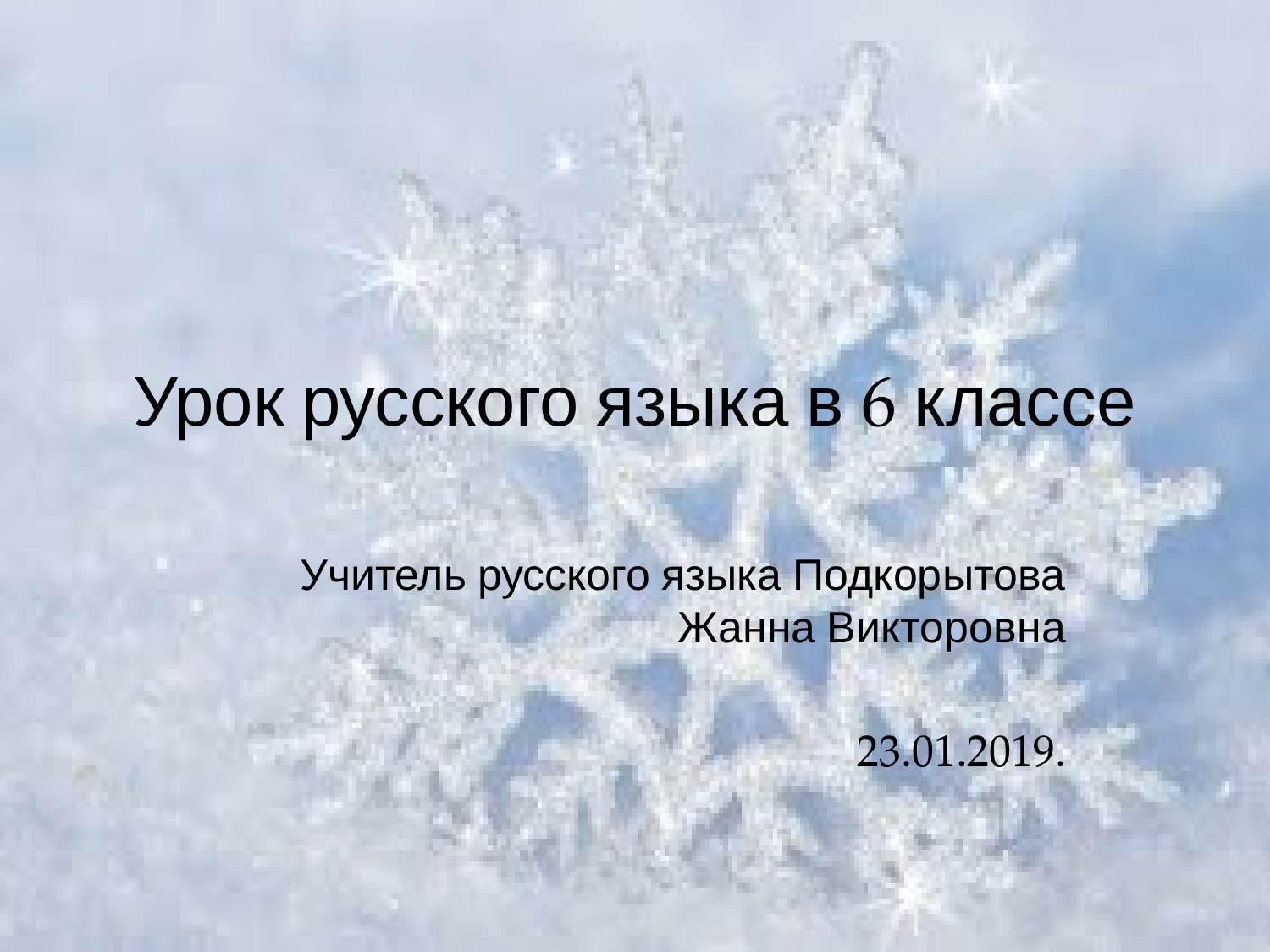

# Урок русского языка в 6 классе
Учитель русского языка Подкорытова Жанна Викторовна

23.01.2019.